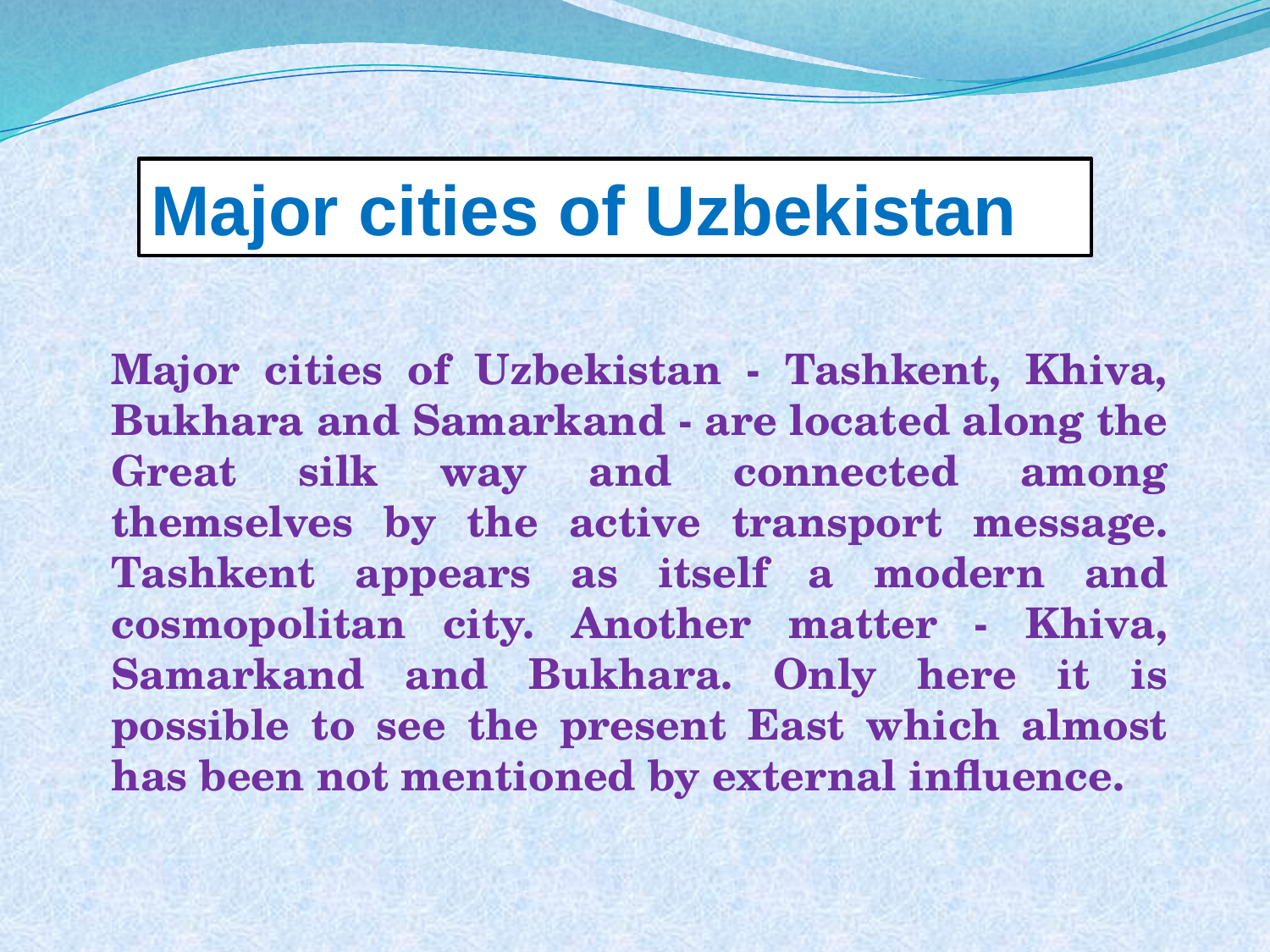

Major cities of Uzbekistan
Major cities of Uzbekistan - Tashkent, Khiva, Bukhara and Samarkand - are located along the Great silk way and connected among themselves by the active transport message. Tashkent appears as itself a modern and cosmopolitan city. Another matter - Khiva, Samarkand and Bukhara. Only here it is possible to see the present East which almost has been not mentioned by external influence.